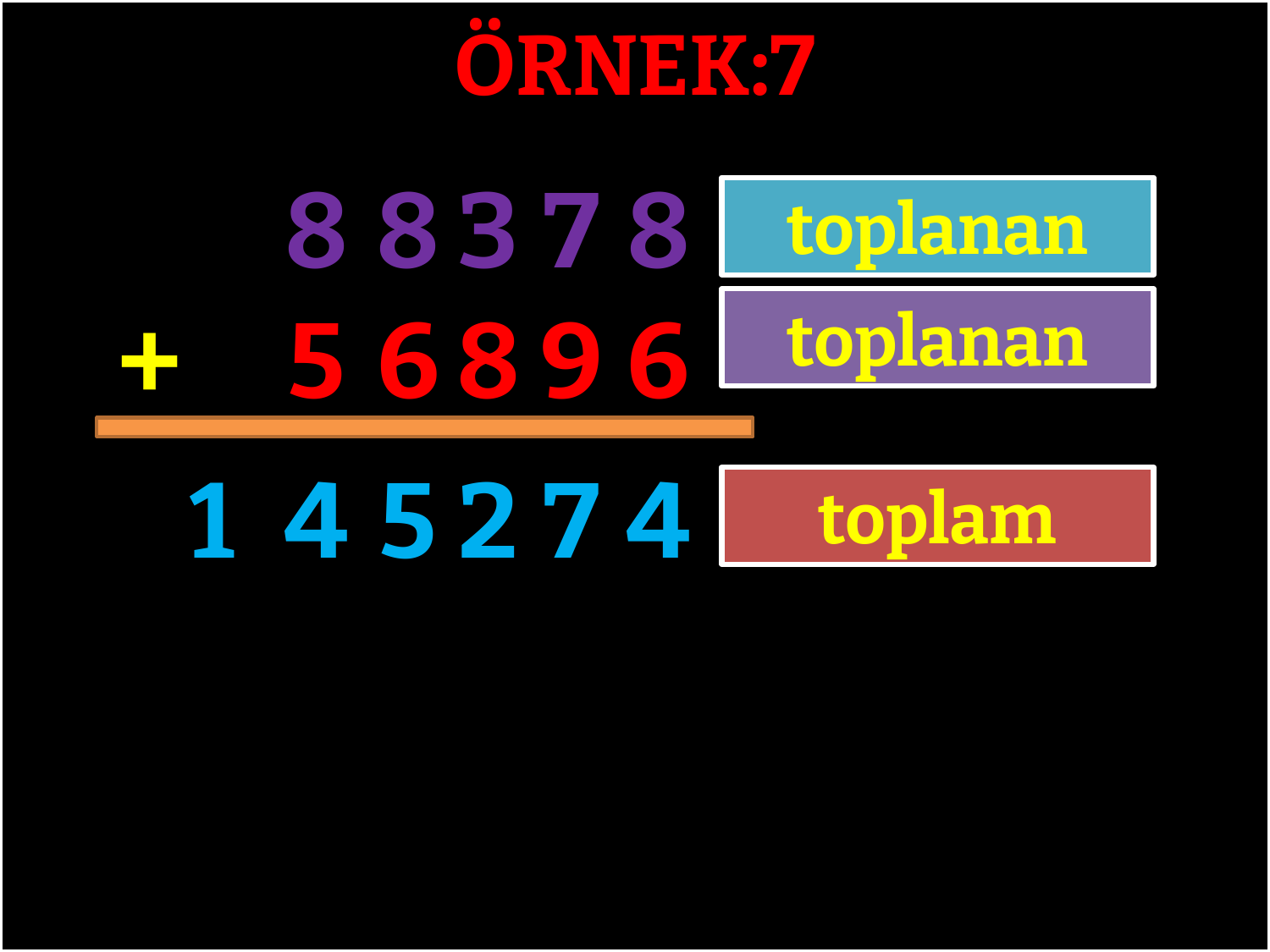

ÖRNEK:7
8
7
3
8
8
toplanan
+
6
9
8
6
5
toplanan
#

1
4
5
2
7
4
toplam